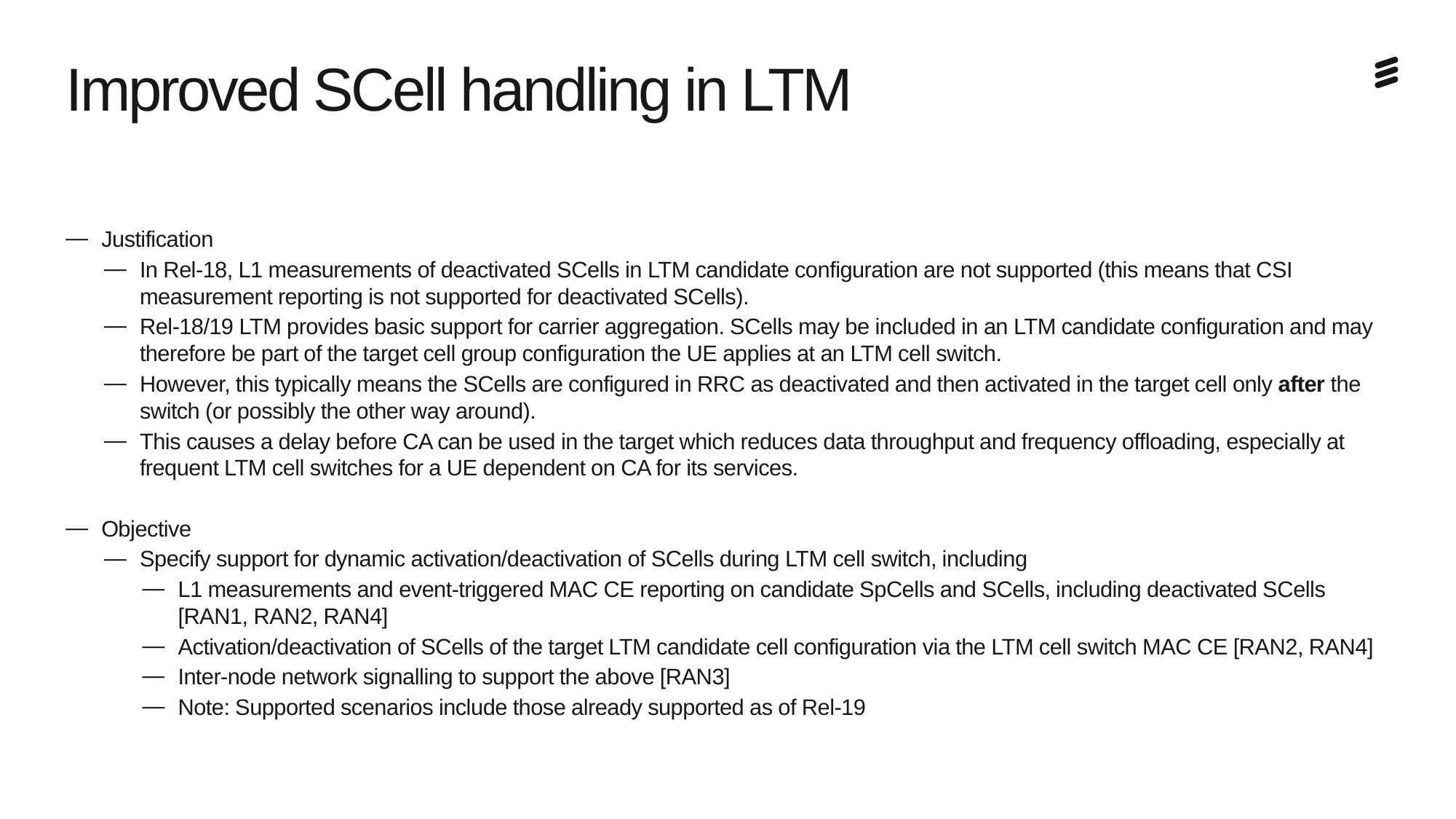

# Improved SCell handling in LTM
Justification
In Rel-18, L1 measurements of deactivated SCells in LTM candidate configuration are not supported (this means that CSI measurement reporting is not supported for deactivated SCells).
Rel-18/19 LTM provides basic support for carrier aggregation. SCells may be included in an LTM candidate configuration and may therefore be part of the target cell group configuration the UE applies at an LTM cell switch.
However, this typically means the SCells are configured in RRC as deactivated and then activated in the target cell only after the switch (or possibly the other way around).
This causes a delay before CA can be used in the target which reduces data throughput and frequency offloading, especially at frequent LTM cell switches for a UE dependent on CA for its services.

Objective
Specify support for dynamic activation/deactivation of SCells during LTM cell switch, including
L1 measurements and event-triggered MAC CE reporting on candidate SpCells and SCells, including deactivated SCells  [RAN1, RAN2, RAN4]
Activation/deactivation of SCells of the target LTM candidate cell configuration via the LTM cell switch MAC CE [RAN2, RAN4]
Inter-node network signalling to support the above [RAN3]
Note: Supported scenarios include those already supported as of Rel-19